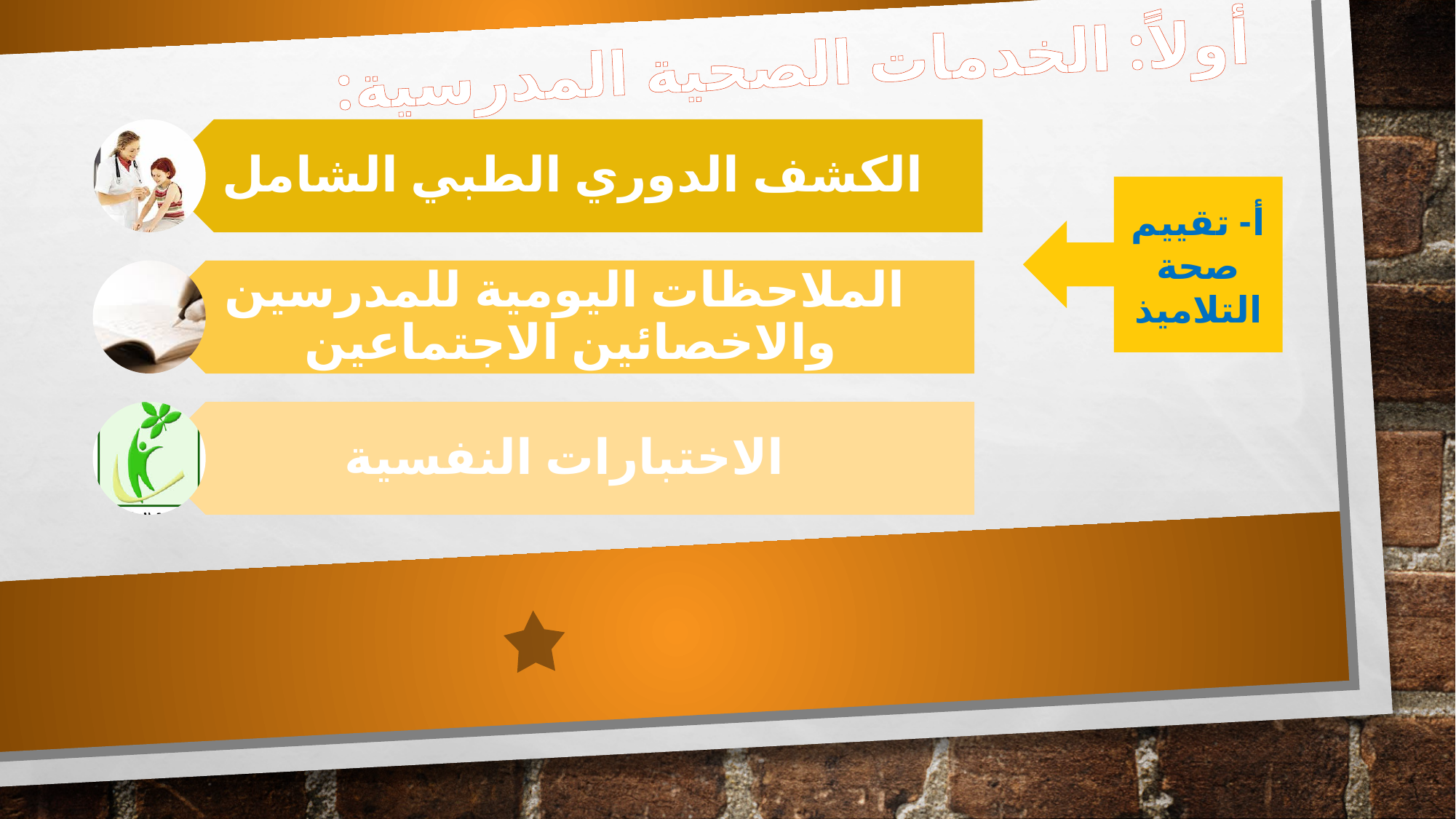

# أولاً: الخدمات الصحية المدرسية:
الكشف الدوري الطبي الشامل
الملاحظات اليومية للمدرسين والاخصائين الاجتماعين
الاختبارات النفسية
أ- تقييم صحة التلاميذ